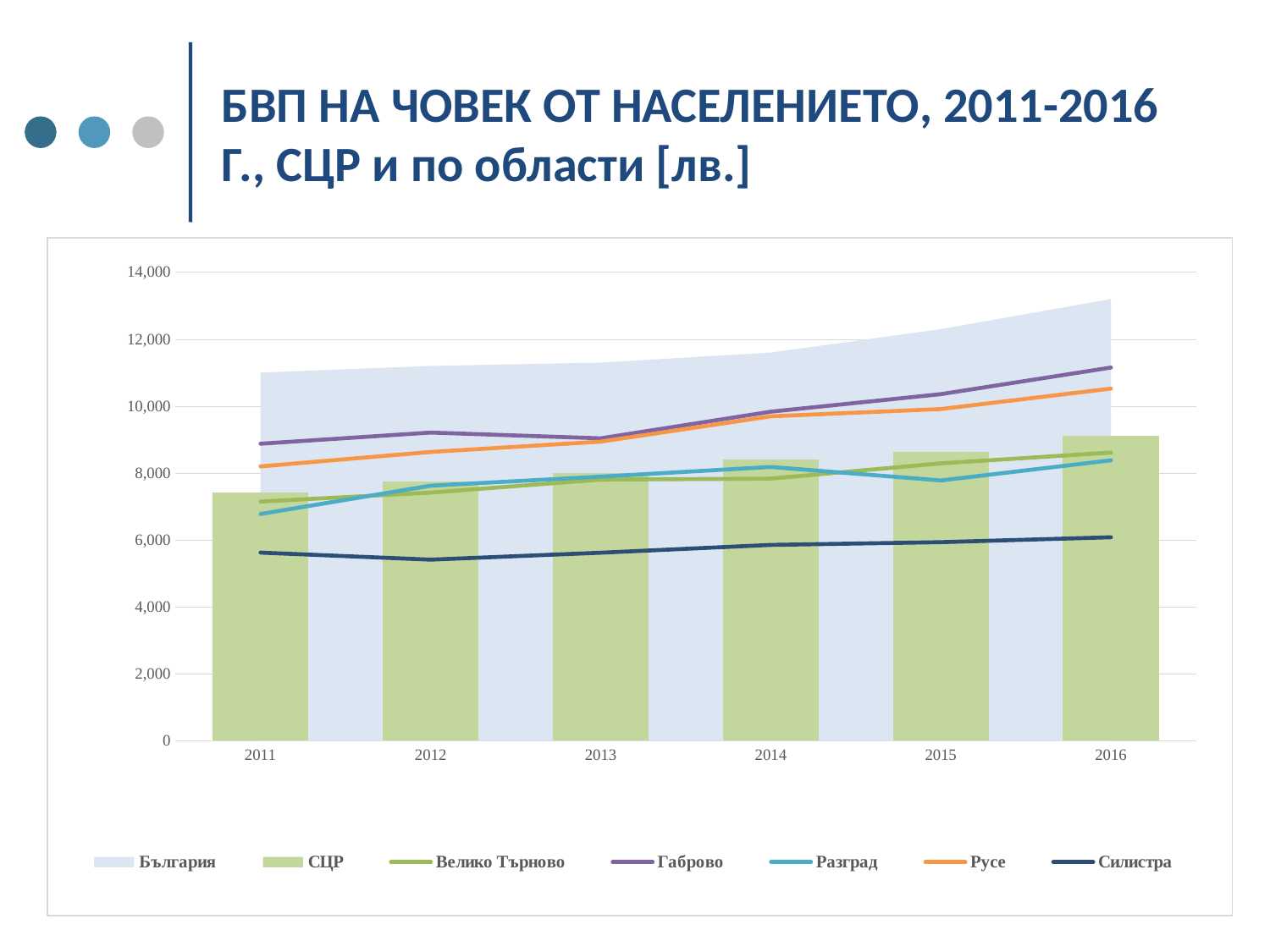

# БВП НА ЧОВЕК ОТ НАСЕЛЕНИЕТО, 2011-2016 Г., СЦР и по области [лв.]

### Chart

| Category | България | СЦР | Велико Търново | Габрово | Разград | Русе | Силистра |
|---|---|---|---|---|---|---|---|
| 2011 | 11000.0 | 7414.0 | 7145.0 | 8876.0 | 6775.0 | 8198.0 | 5621.0 |
| 2012 | 11200.0 | 7754.0 | 7415.0 | 9208.0 | 7621.0 | 8629.0 | 5410.0 |
| 2013 | 11300.0 | 7999.0 | 7802.0 | 9037.0 | 7890.0 | 8939.0 | 5618.0 |
| 2014 | 11600.0 | 8403.0 | 7832.0 | 9833.0 | 8182.0 | 9694.0 | 5852.0 |
| 2015 | 12300.0 | 8627.0 | 8288.0 | 10358.0 | 7778.0 | 9912.0 | 5933.0 |
| 2016 | 13200.0 | 9111.0 | 8611.0 | 11152.0 | 8379.0 | 10523.0 | 6080.0 |